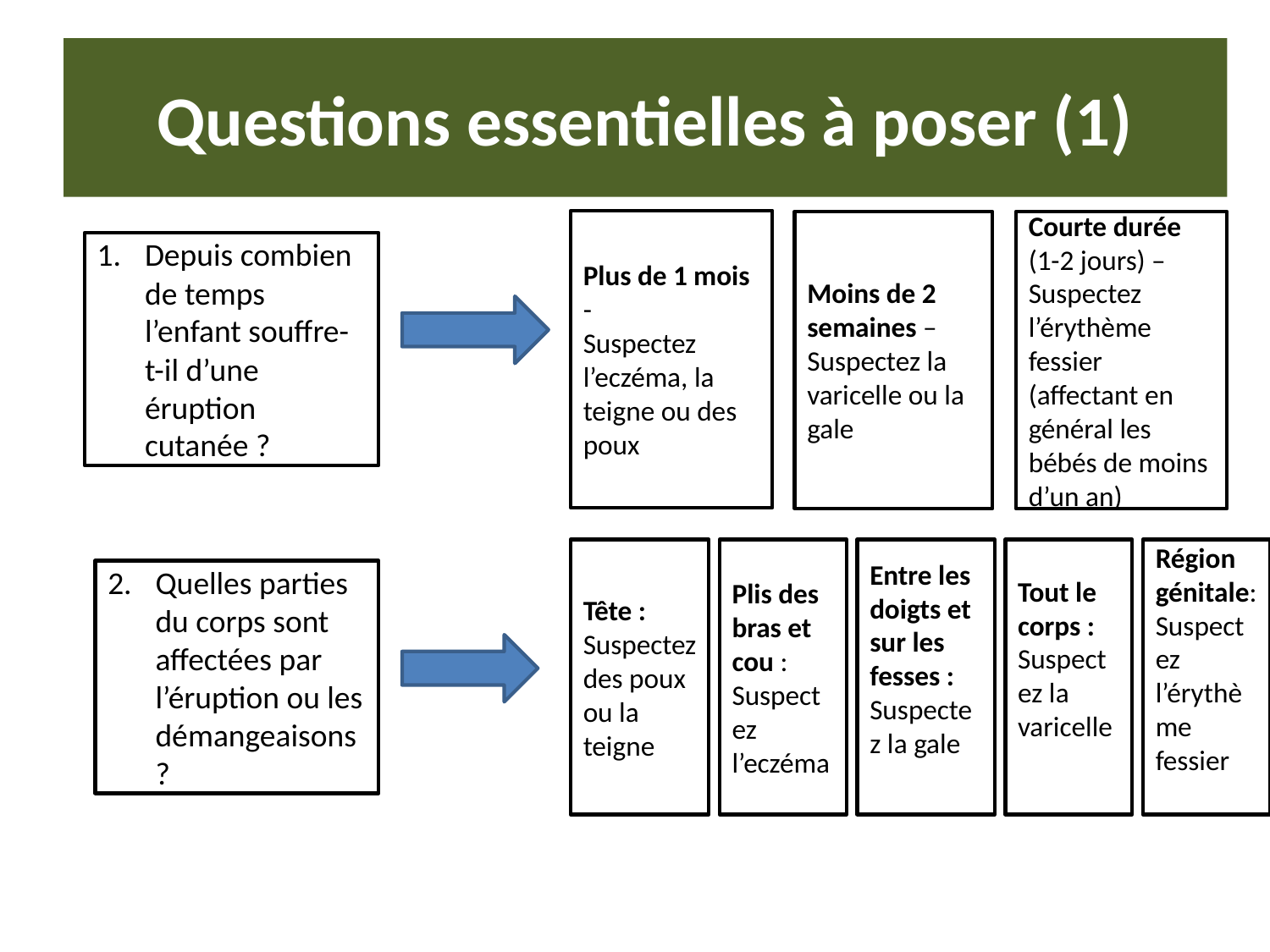

# Questions essentielles à poser (1)
Plus de 1 mois -
Suspectez l’eczéma, la teigne ou des poux
Moins de 2 semaines –
Suspectez la varicelle ou la gale
Courte durée (1-2 jours) –
Suspectez l’érythème fessier (affectant en général les bébés de moins d’un an)

Depuis combien de temps l’enfant souffre-t-il d’une éruption cutanée ?

Tête : Suspectez des poux ou la teigne
Plis des bras et cou : Suspectez l’eczéma
Entre les doigts et sur les fesses : Suspectez la gale

Tout le corps : Suspectez la varicelle

Région génitale: Suspectez l’érythème fessier

Quelles parties du corps sont affectées par l’éruption ou les démangeaisons ?